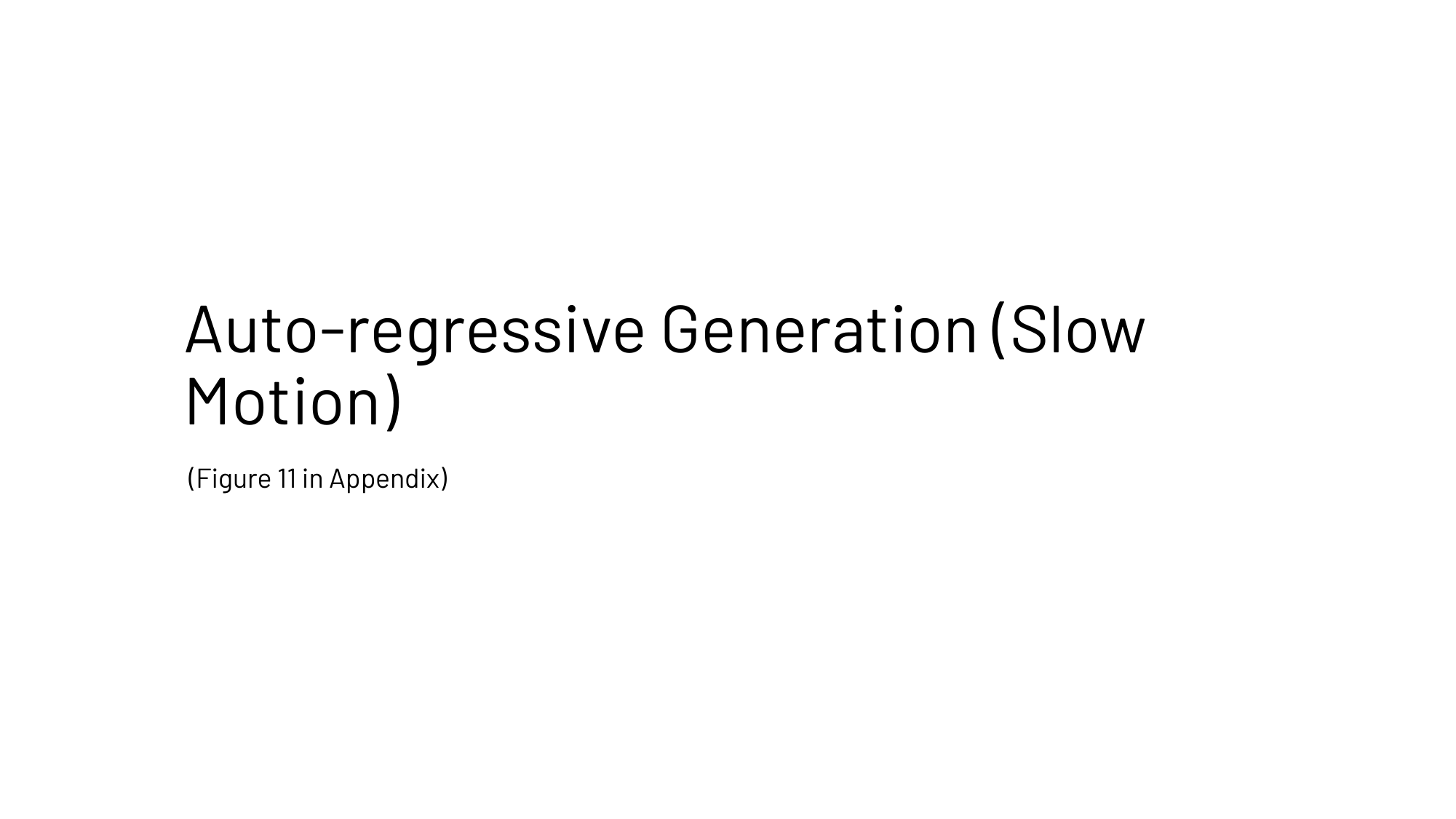

Auto-regressive Generation (Slow Motion)
(Figure 11 in Appendix)